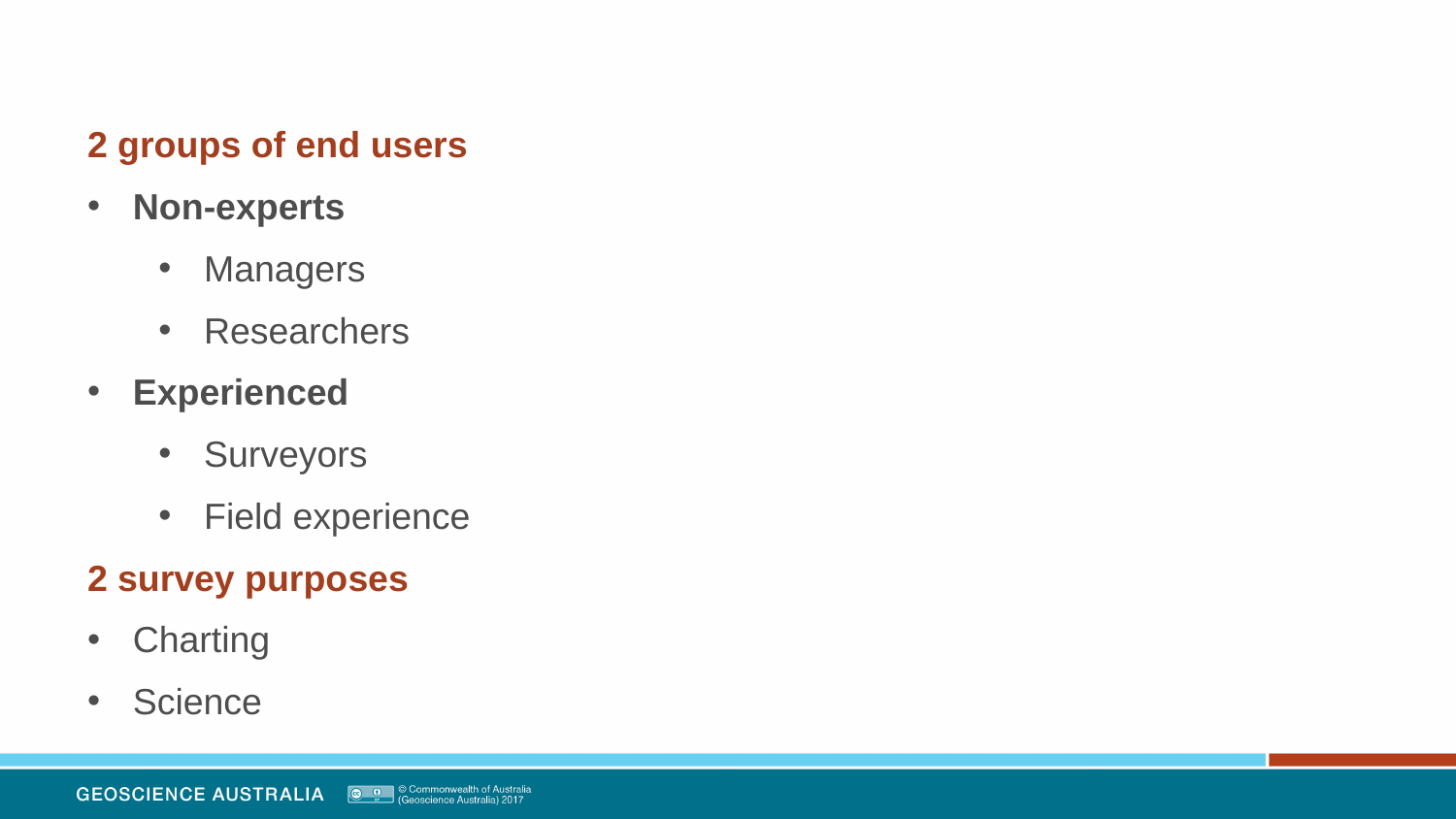

#
2 groups of end users
Non-experts
Managers
Researchers
Experienced
Surveyors
Field experience
2 survey purposes
Charting
Science